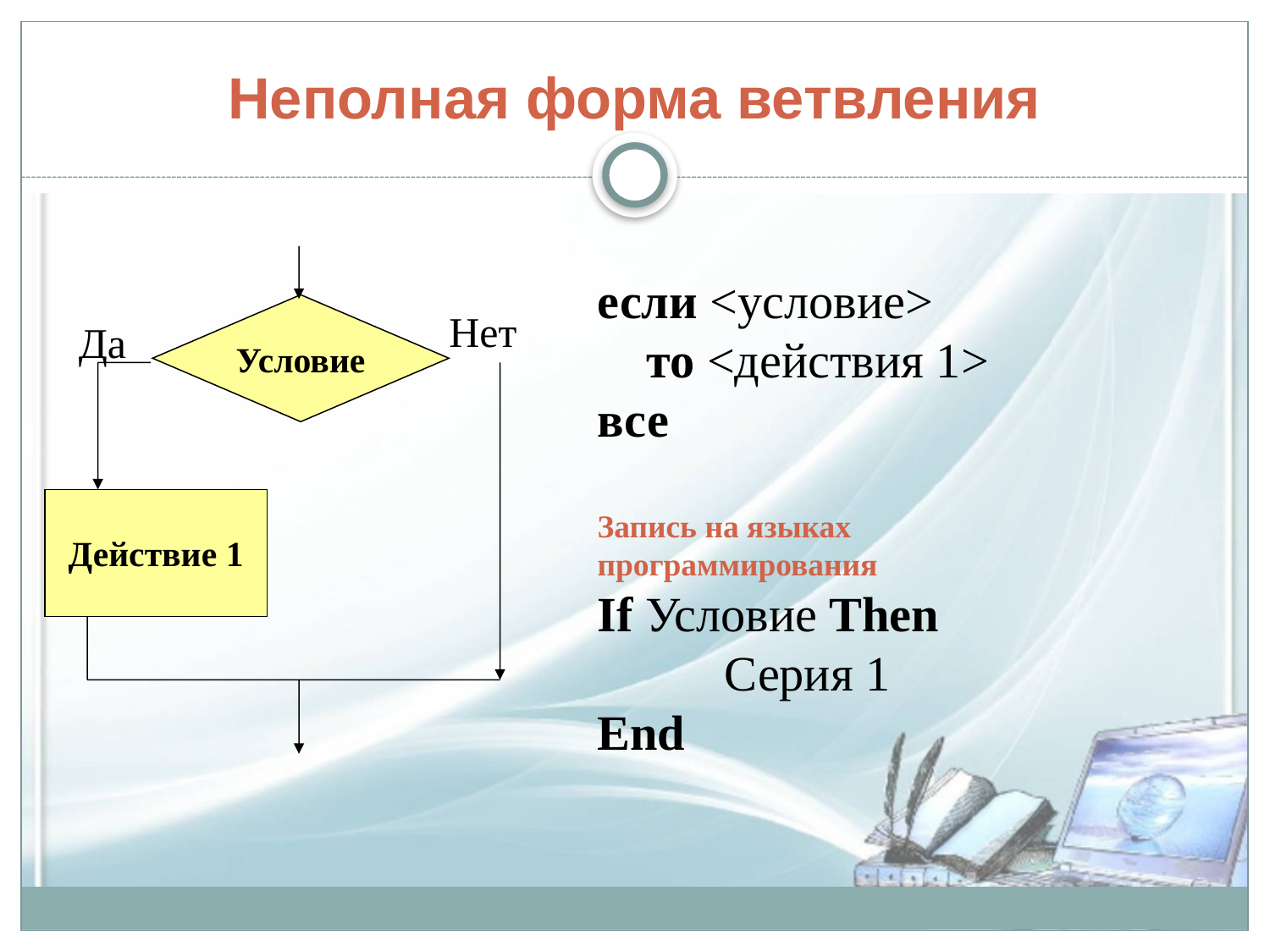

# Неполная форма ветвления

Условие
Нет
Да

Действие 1

если <условие>
    то <действия 1>
все

Запись на языках программирования
If Условие Then
	Серия 1
End